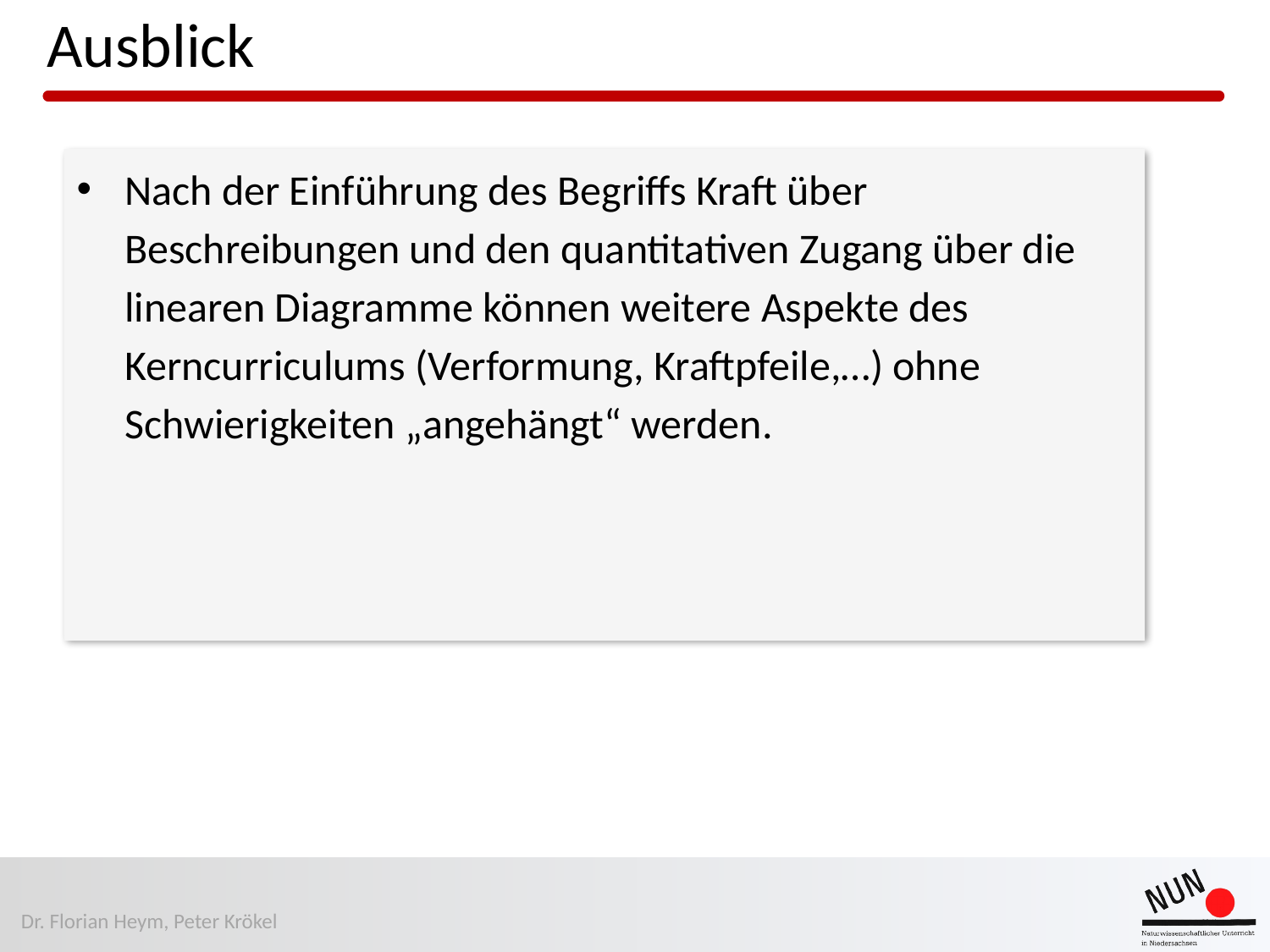

# Ausblick
Nach der Einführung des Begriffs Kraft über Beschreibungen und den quantitativen Zugang über die linearen Diagramme können weitere Aspekte des Kerncurriculums (Verformung, Kraftpfeile,…) ohne Schwierigkeiten „angehängt“ werden.